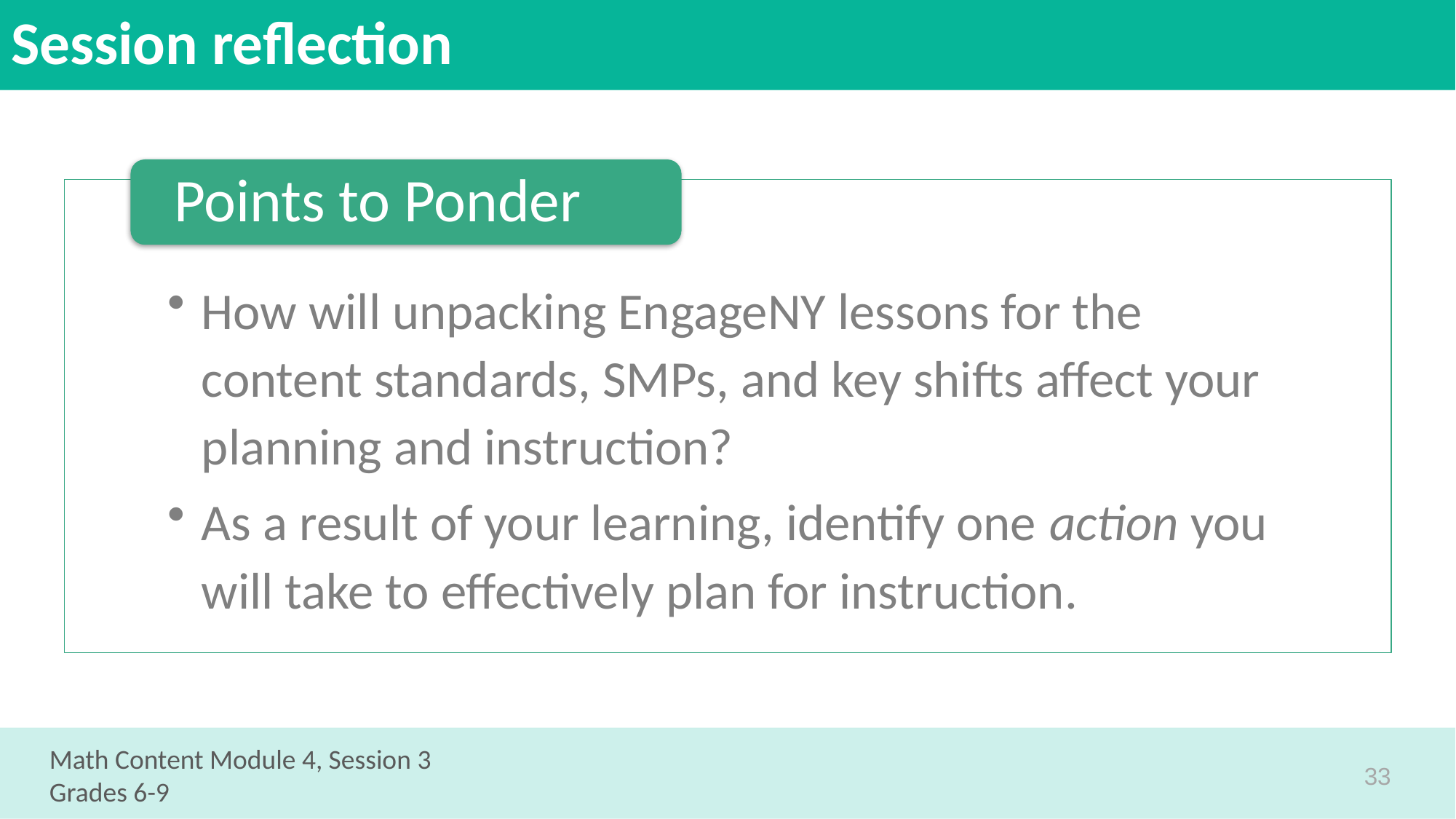

# Session reflection
How will unpacking EngageNY lessons for the content standards, SMPs, and key shifts affect your planning and instruction?
As a result of your learning, identify one action you will take to effectively plan for instruction.
Points to Ponder
Math Content Module 4, Session 3
Grades 6-9
33